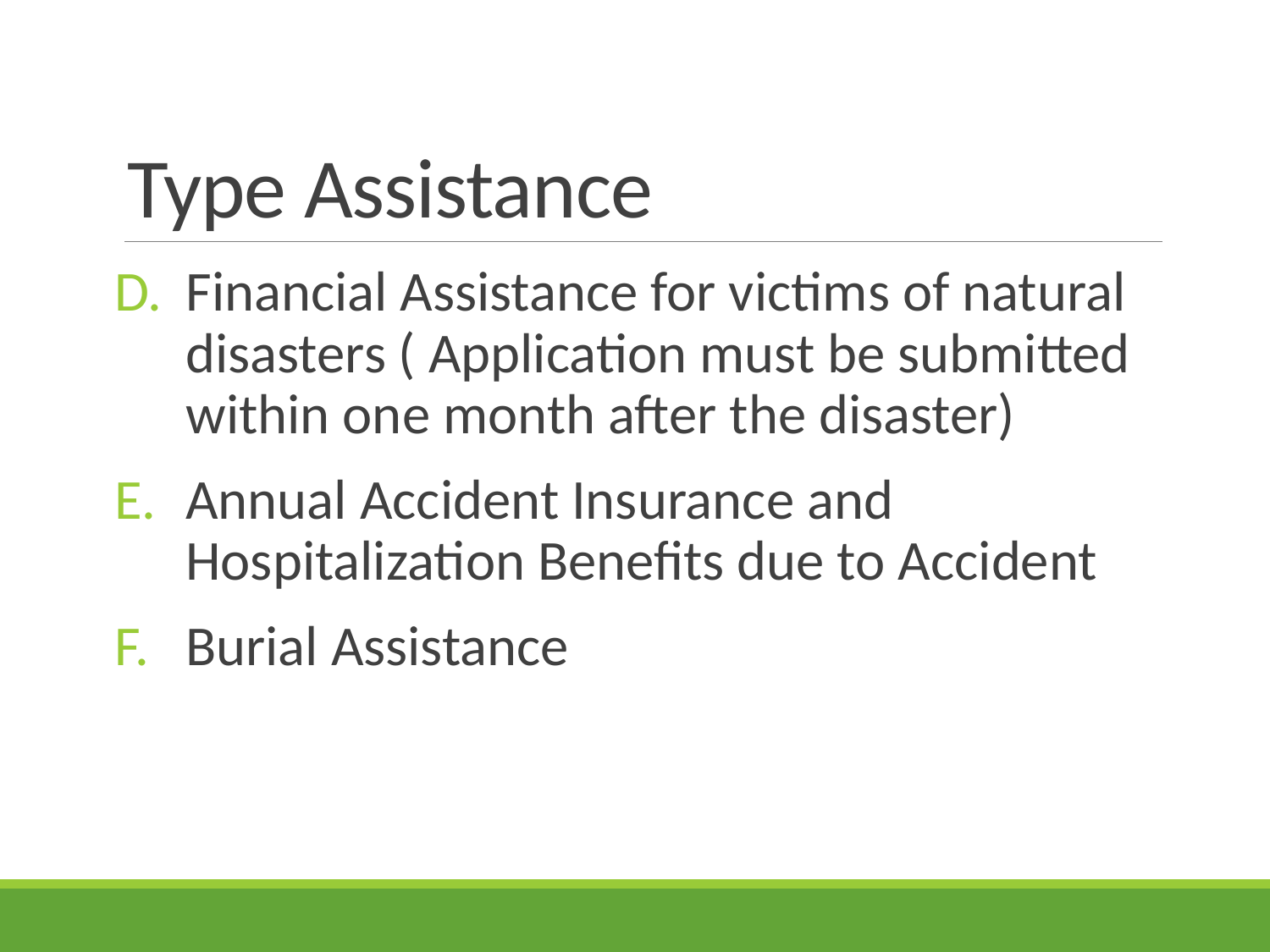

# Type Assistance
Financial Assistance for victims of natural disasters ( Application must be submitted within one month after the disaster)
Annual Accident Insurance and Hospitalization Benefits due to Accident
Burial Assistance